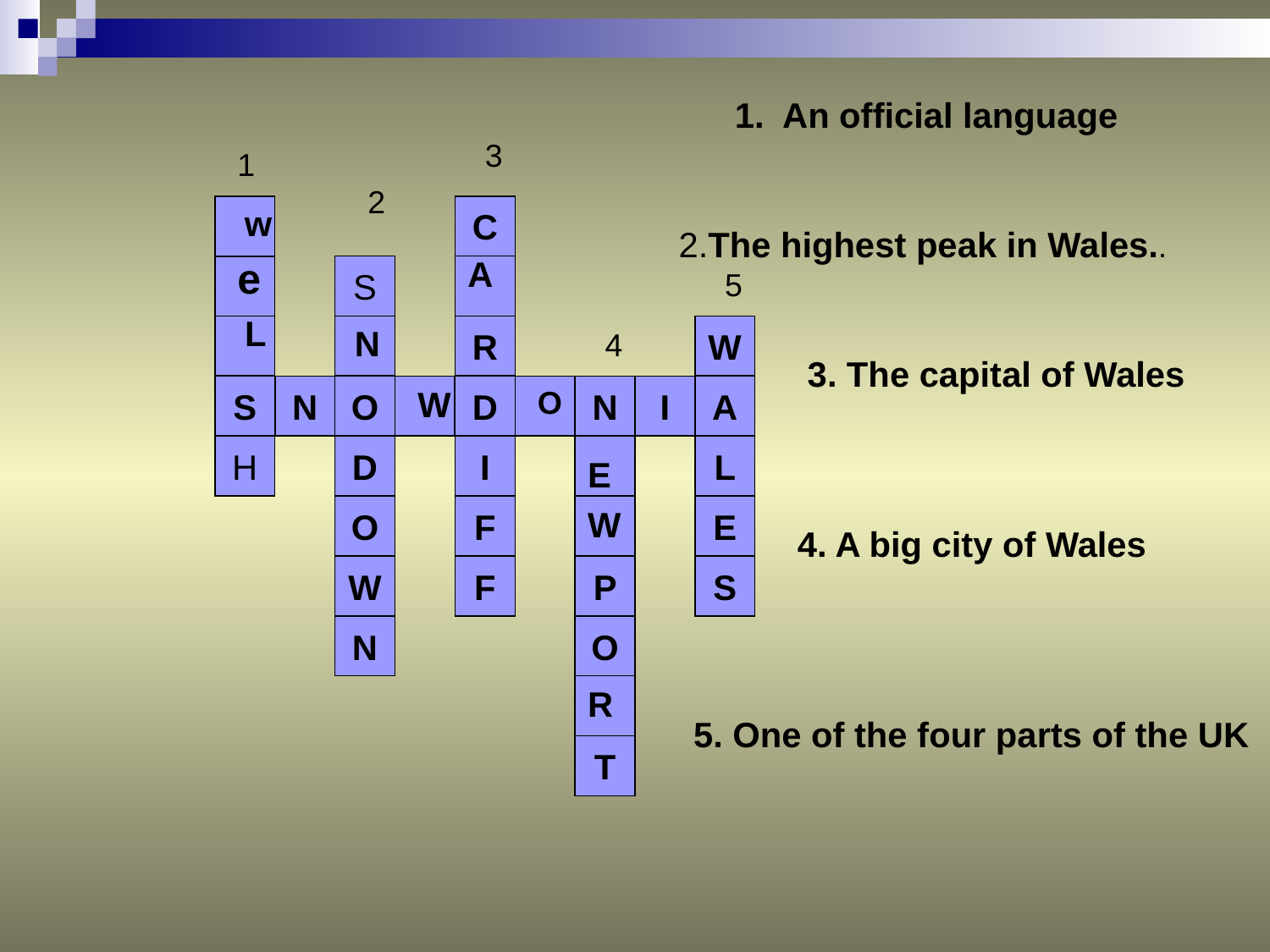

1.  An official language
3
1
2
w

C
2.The highest peak in Wales..
e
A

S

5
L
N

R
W
4
3. The capital of Wales
S
N
O

W

O
N
I
A
D
H
D

I

L
E
O

F

W
E
4. A big city of Wales
W
F
P
S
N
O

R
5. One of the four parts of the UK
T